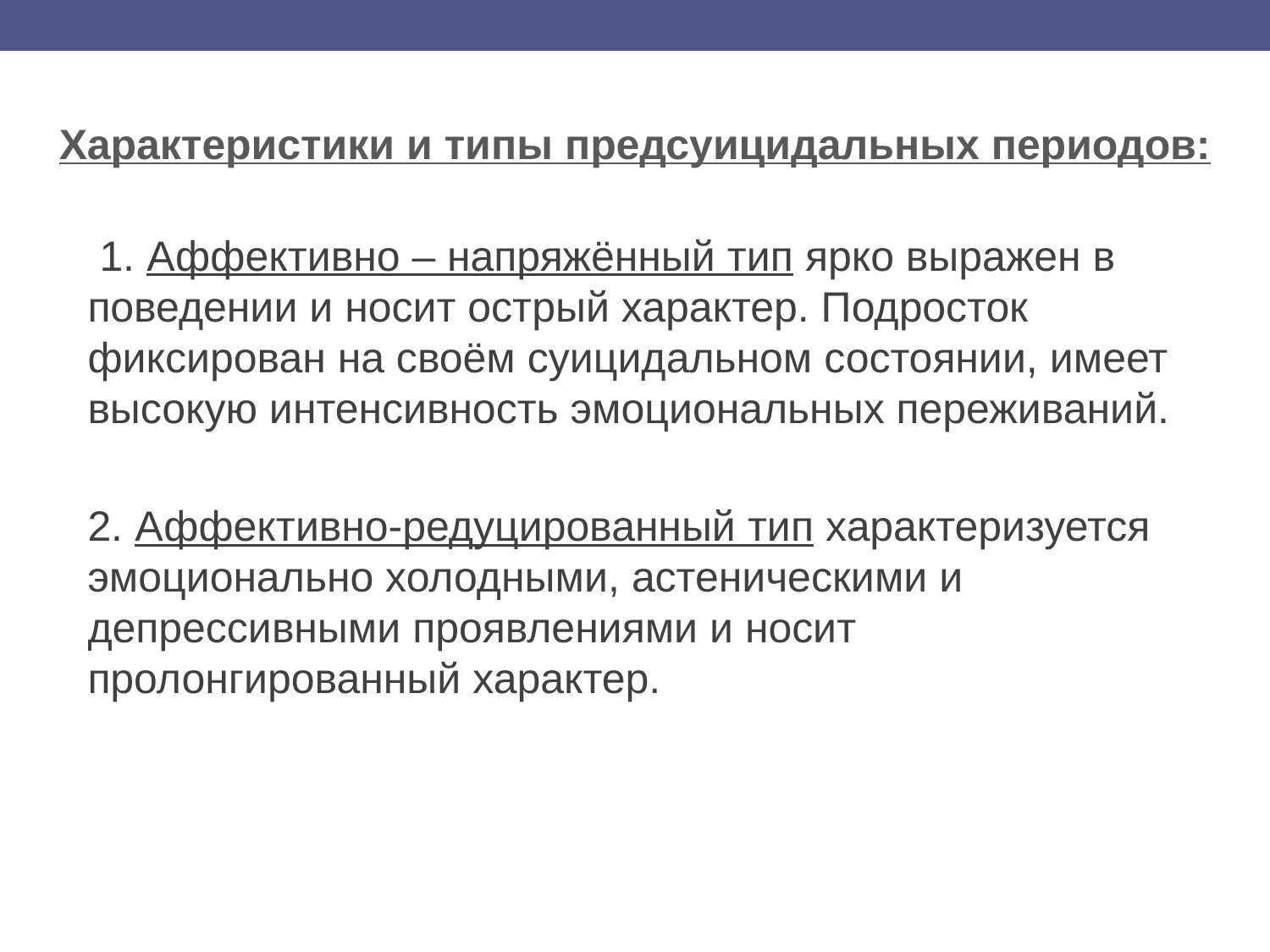

# Характеристики и типы предсуицидальных периодов:
 1. Аффективно – напряжённый тип ярко выражен в поведении и носит острый характер. Подросток фиксирован на своём суицидальном состоянии, имеет высокую интенсивность эмоциональных переживаний.

2. Аффективно-редуцированный тип характеризуется эмоционально холодными, астеническими и депрессивными проявлениями и носит пролонгированный характер.